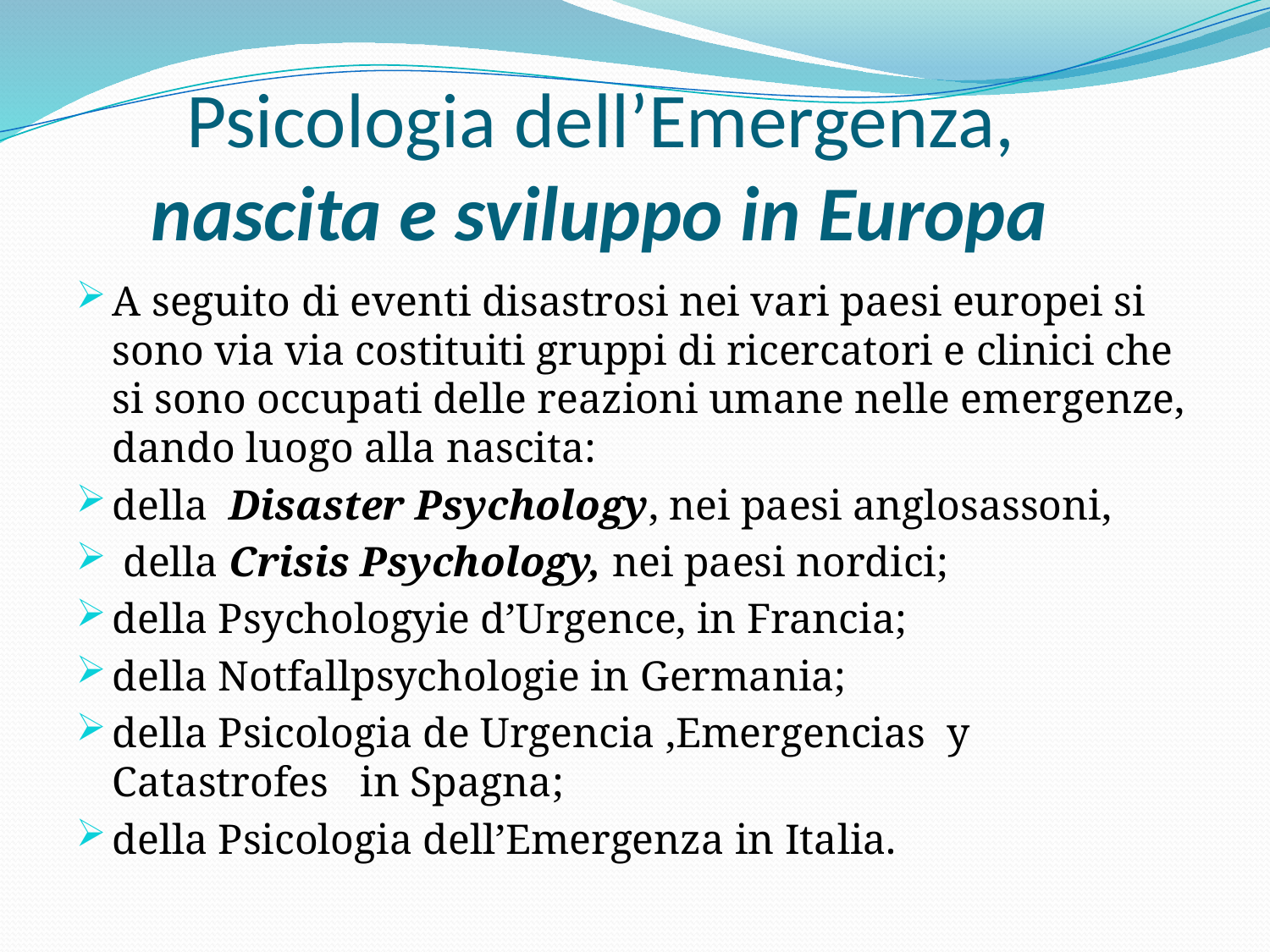

# Psicologia dell’Emergenza, nascita e sviluppo in Europa
A seguito di eventi disastrosi nei vari paesi europei si sono via via costituiti gruppi di ricercatori e clinici che si sono occupati delle reazioni umane nelle emergenze, dando luogo alla nascita:
della  Disaster Psychology, nei paesi anglosassoni,
 della Crisis Psychology, nei paesi nordici;
della Psychologyie d’Urgence, in Francia;
della Notfallpsychologie in Germania;
della Psicologia de Urgencia ,Emergencias  y Catastrofes   in Spagna;
della Psicologia dell’Emergenza in Italia.